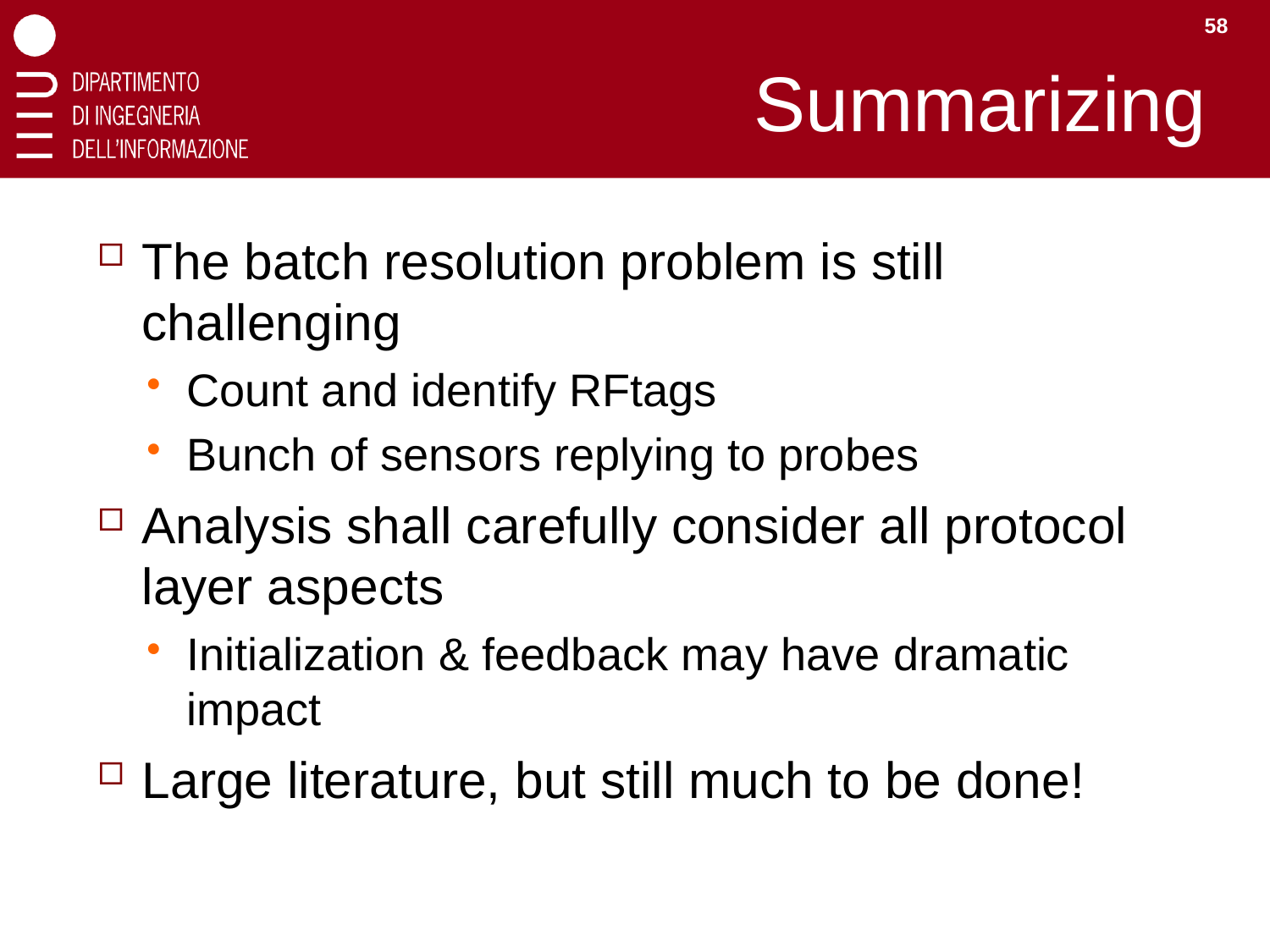

58
# Summarizing
The batch resolution problem is still challenging
Count and identify RFtags
Bunch of sensors replying to probes
Analysis shall carefully consider all protocol layer aspects
Initialization & feedback may have dramatic impact
Large literature, but still much to be done!